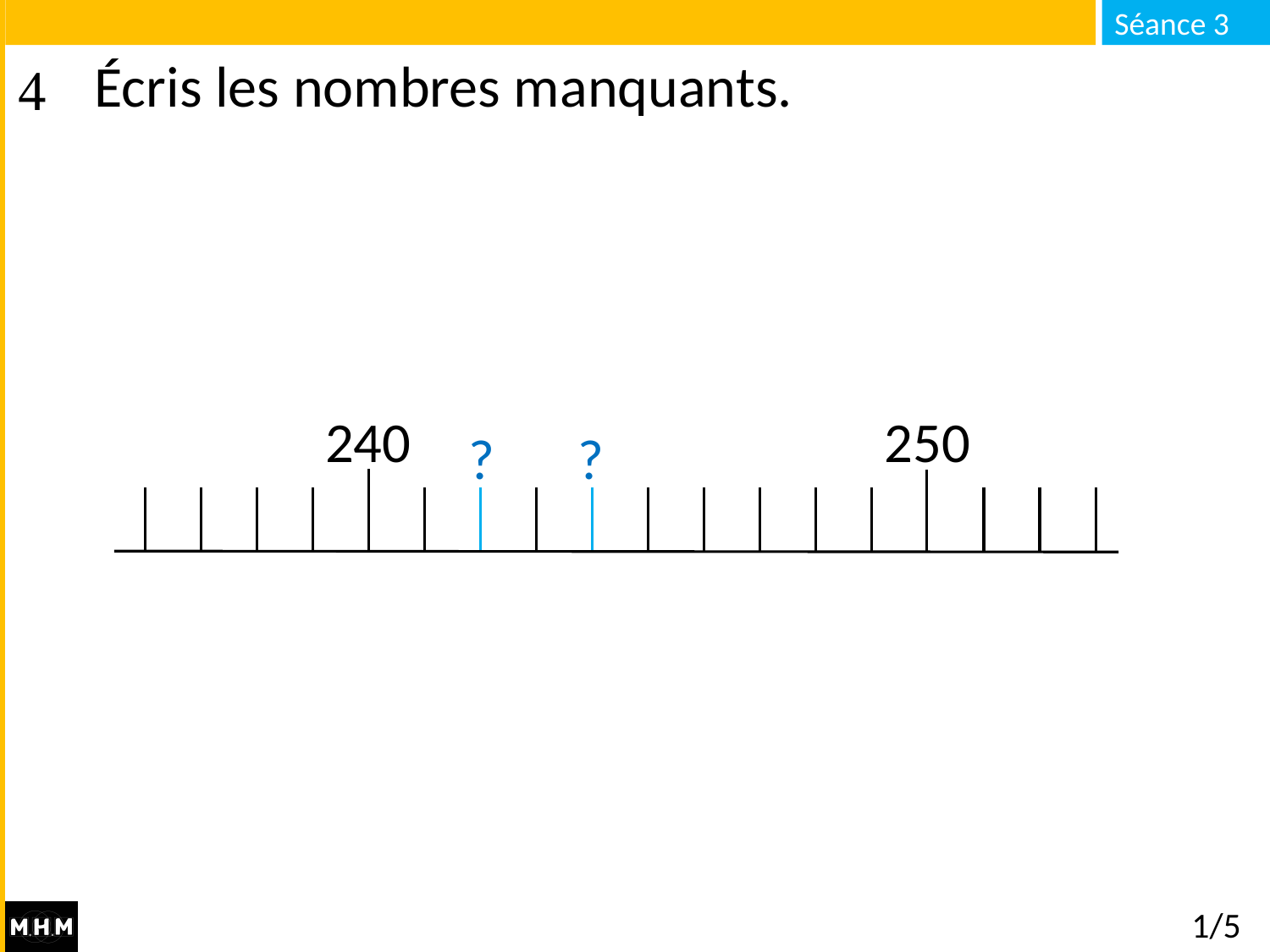

# Écris les nombres manquants.
240
250
?
?
1/5